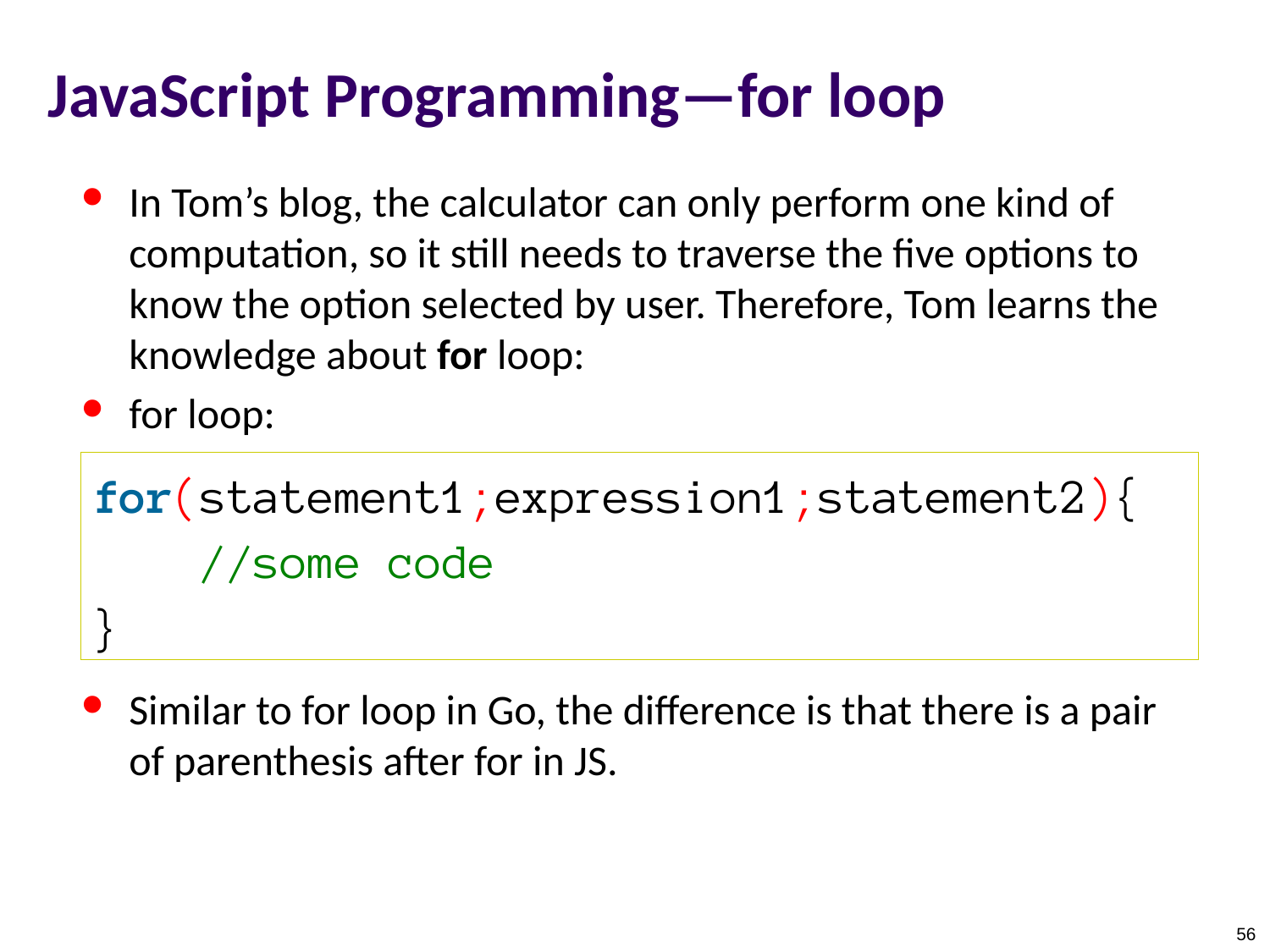

# JavaScript Programming—for loop
In Tom’s blog, the calculator can only perform one kind of computation, so it still needs to traverse the five options to know the option selected by user. Therefore, Tom learns the knowledge about for loop:
for loop:

Similar to for loop in Go, the difference is that there is a pair of parenthesis after for in JS.

for(statement1;expression1;statement2){
    //some code
}
56